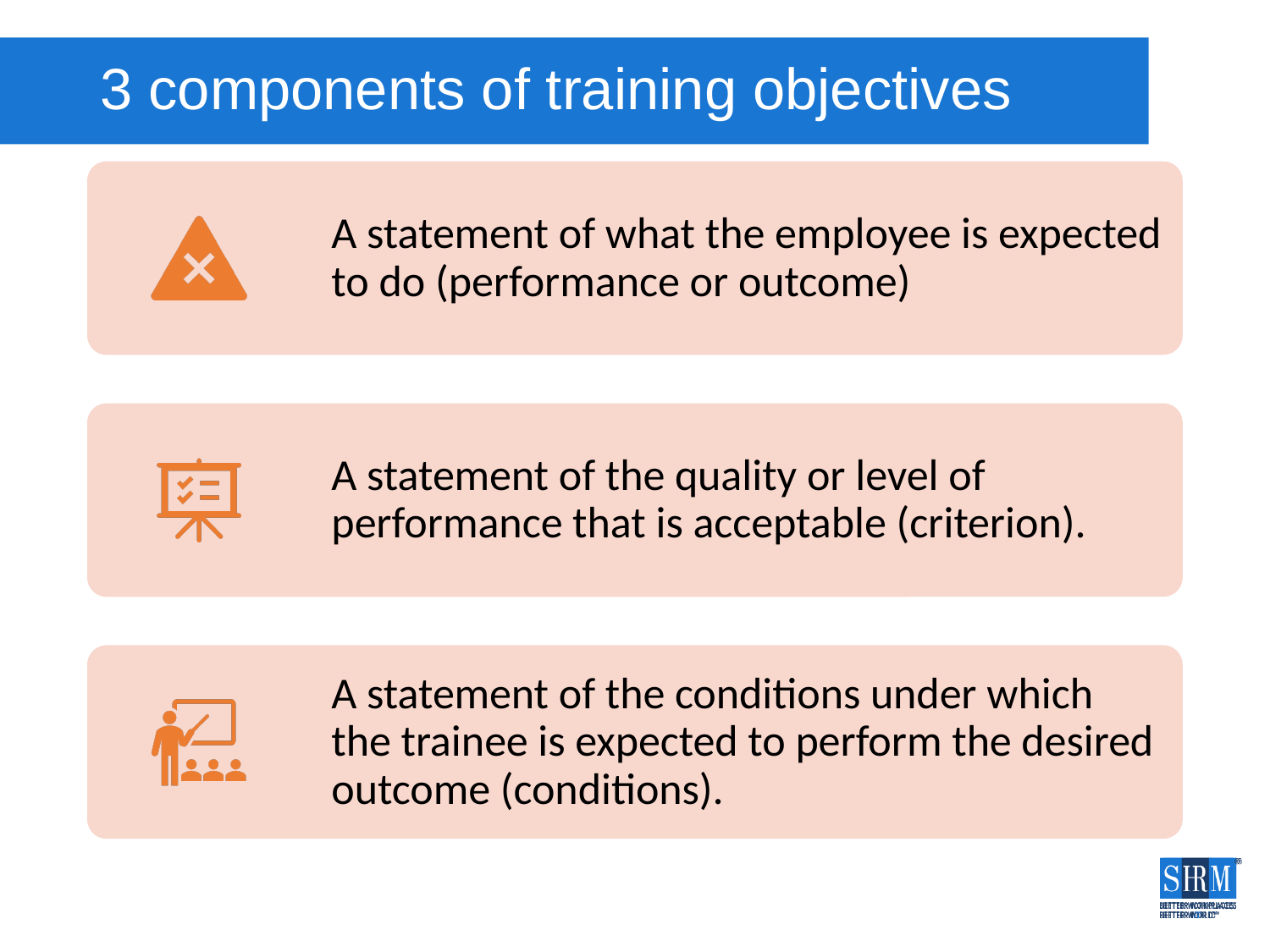

# 3 components of training objectives
A statement of what the employee is expected to do (performance or outcome)
A statement of the quality or level of performance that is acceptable (criterion).
A statement of the conditions under which the trainee is expected to perform the desired outcome (conditions).